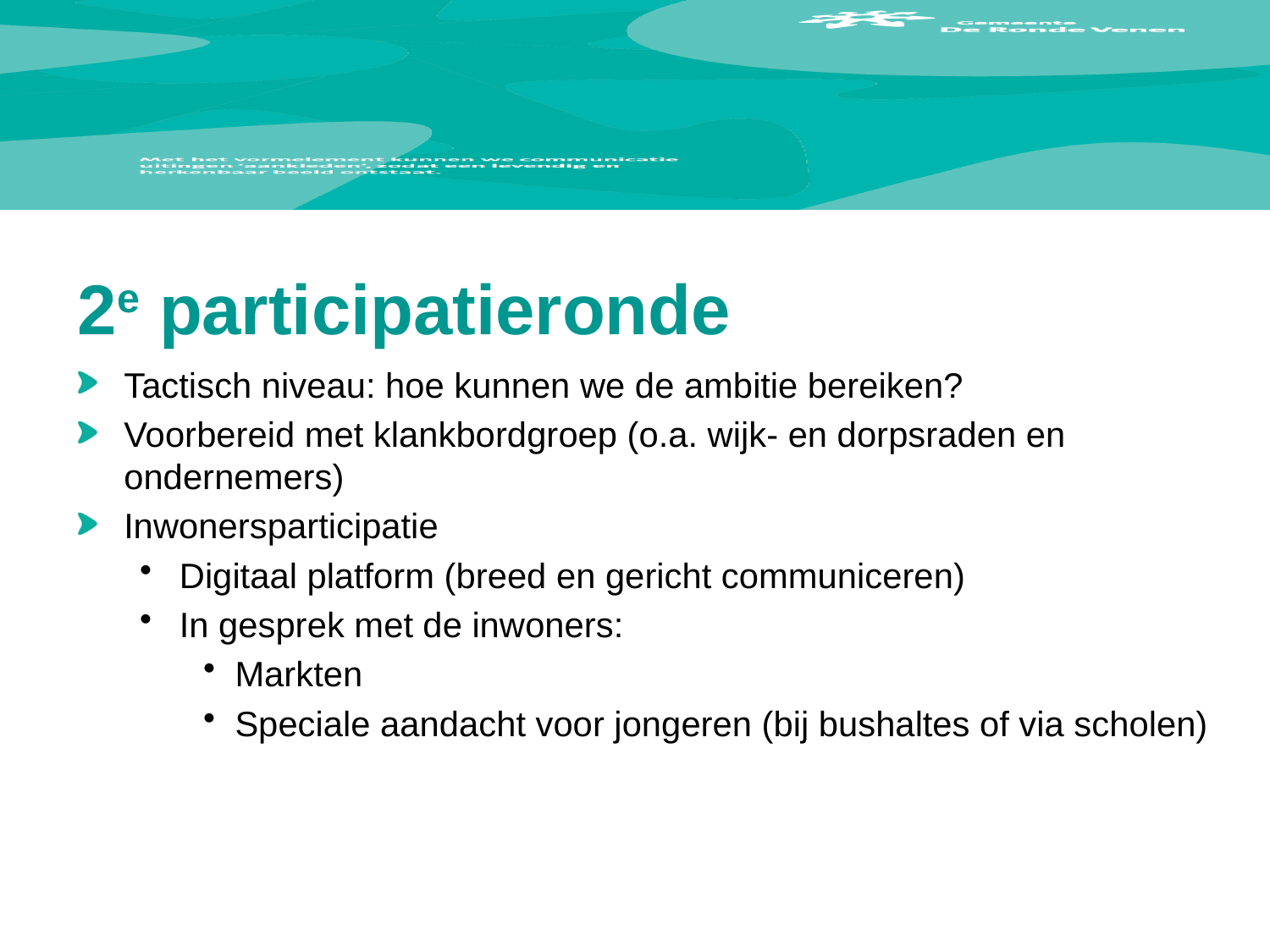

# 2e participatieronde
Tactisch niveau: hoe kunnen we de ambitie bereiken?
Voorbereid met klankbordgroep (o.a. wijk- en dorpsraden en ondernemers)
Inwonersparticipatie
Digitaal platform (breed en gericht communiceren)
In gesprek met de inwoners:
Markten
Speciale aandacht voor jongeren (bij bushaltes of via scholen)